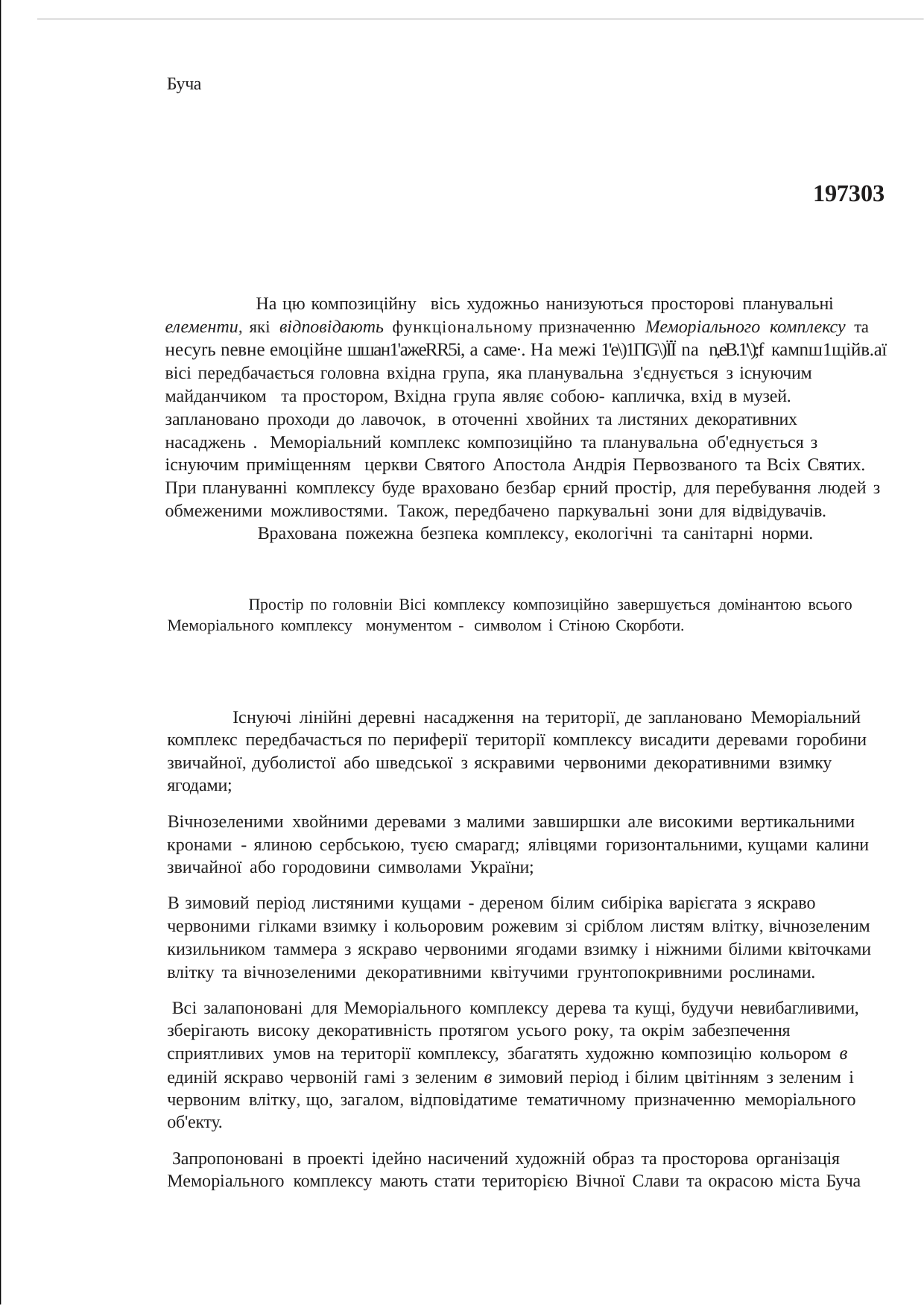

Буча
197303
На цю композиційну  вісь художньо нанизуються просторові планувальні елементи, які відповідають функціональному призначенню Меморіального комплексу та несуrь nевне емоційне шшан1'ажеRR5і, а саме·. На межі 1'е\)1ПG\)ЇЇ na n,eВ.1'\);f камnш1щійв.аї вісі передбачається головна вхідна група, яка планувальна з'єднується з існуючим майданчиком  та простором, Вхідна група являє собою- капличка, вхід в музей. заплановано проходи до лавочок, в оточенні хвойних та листяних декоративних  насаджень .  Меморіальний комплекс композиційно та планувальна об'еднується з існуючим приміщенням  церкви Святого Апостола Андрія Первозваного та Всіх Святих. При плануванні комплексу буде враховано безбар єрний простір, для перебування людей з обмеженими можливостями. Також, передбачено паркувальні зони для відвідувачів.
Врахована пожежна безпека комплексу, екологічні та санітарні норми.
Простір по головніи Вісі комплексу композиційно завершується домінантою всього Меморіального комплексу  монументом - символом і Стіною Скорботи.
Існуючі лінійні деревні насадження на території, де заплановано Меморіальний комплекс передбачасться по периферії території комплексу висадити деревами горобини звичайної, дуболистої або шведської з яскравими червоними декоративними взимку ягодами;
Вічнозеленими хвойними деревами з малими завширшки але високими вертикальними кронами - ялиною сербською, туєю смарагд; ялівцями горизонтальними, кущами калини звичайної або городовини символами України;
В зимовий період листяними кущами - дереном білим сибіріка варієгата з яскраво червоними гілками взимку і кольоровим рожевим зі сріблом листям влітку, вічнозеленим кизильником таммера з яскраво червоними ягодами взимку і ніжними білими квіточками влітку та вічнозеленими декоративними квітучими грунтопокривними рослинами.
Всі залапоновані для Меморіального комплексу дерева та кущі, будучи невибагливими, зберігають високу декоративність протягом усього року, та окрім забезпечення сприятливих умов на території комплексу, збагатять художню композицію кольором в единій яскраво червоній гамі з зеленим в зимовий період і білим цвітінням з зеленим і червоним влітку, що, загалом, відповідатиме тематичному призначенню меморіального об'екту.
Запропоновані в проекті ідейно насичений художній образ та просторова організація Меморіального комплексу мають стати територією Вічної Слави та окрасою міста Буча